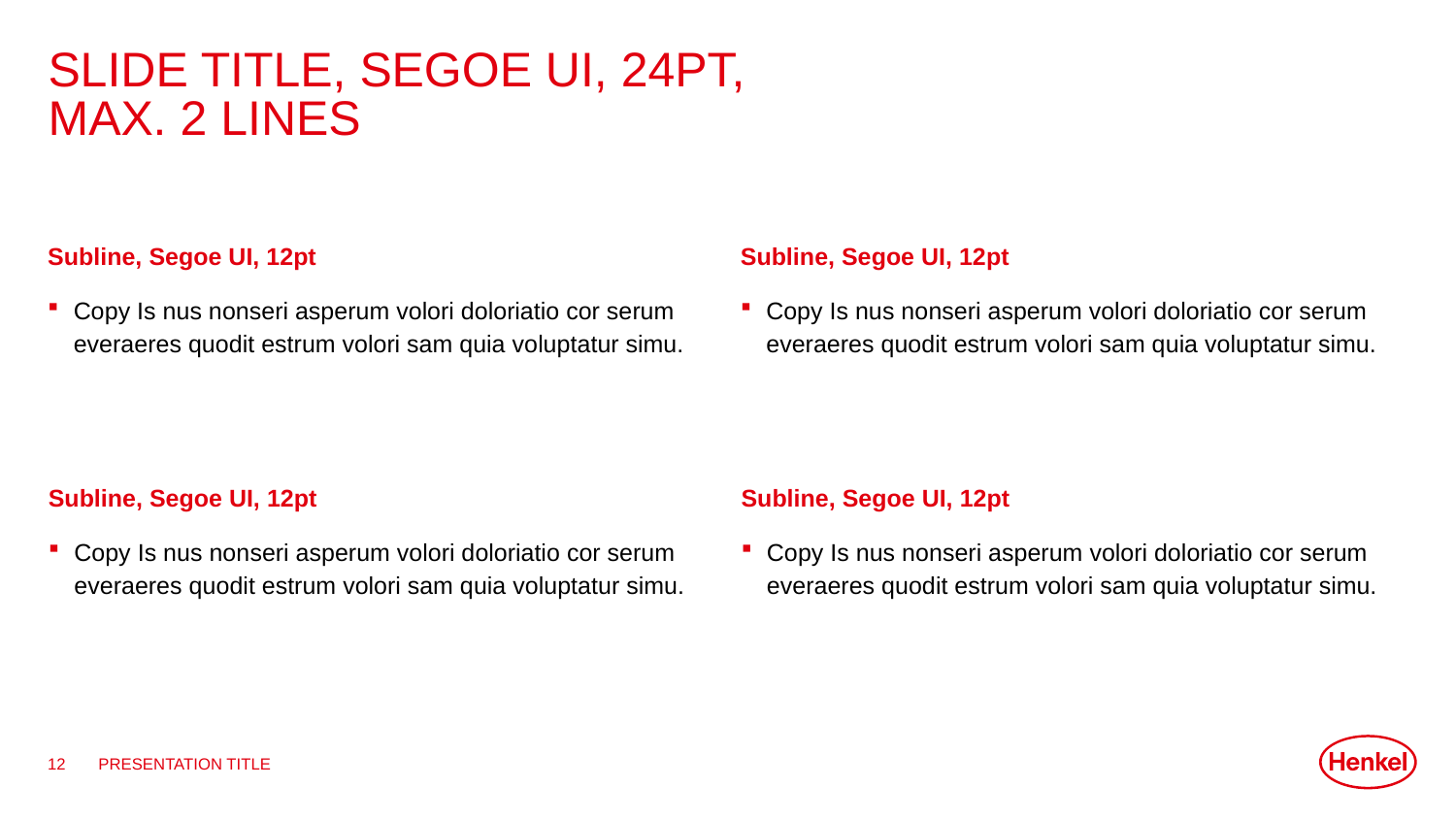

# Slide Title, Segoe UI, 24pt, Max. 2 Lines
Subline, Segoe UI, 12pt
Subline, Segoe UI, 12pt
Copy Is nus nonseri asperum volori doloriatio cor serum everaeres quodit estrum volori sam quia voluptatur simu.
Copy Is nus nonseri asperum volori doloriatio cor serum everaeres quodit estrum volori sam quia voluptatur simu.
Subline, Segoe UI, 12pt
Subline, Segoe UI, 12pt
Copy Is nus nonseri asperum volori doloriatio cor serum everaeres quodit estrum volori sam quia voluptatur simu.
Copy Is nus nonseri asperum volori doloriatio cor serum everaeres quodit estrum volori sam quia voluptatur simu.
12
Presentation title